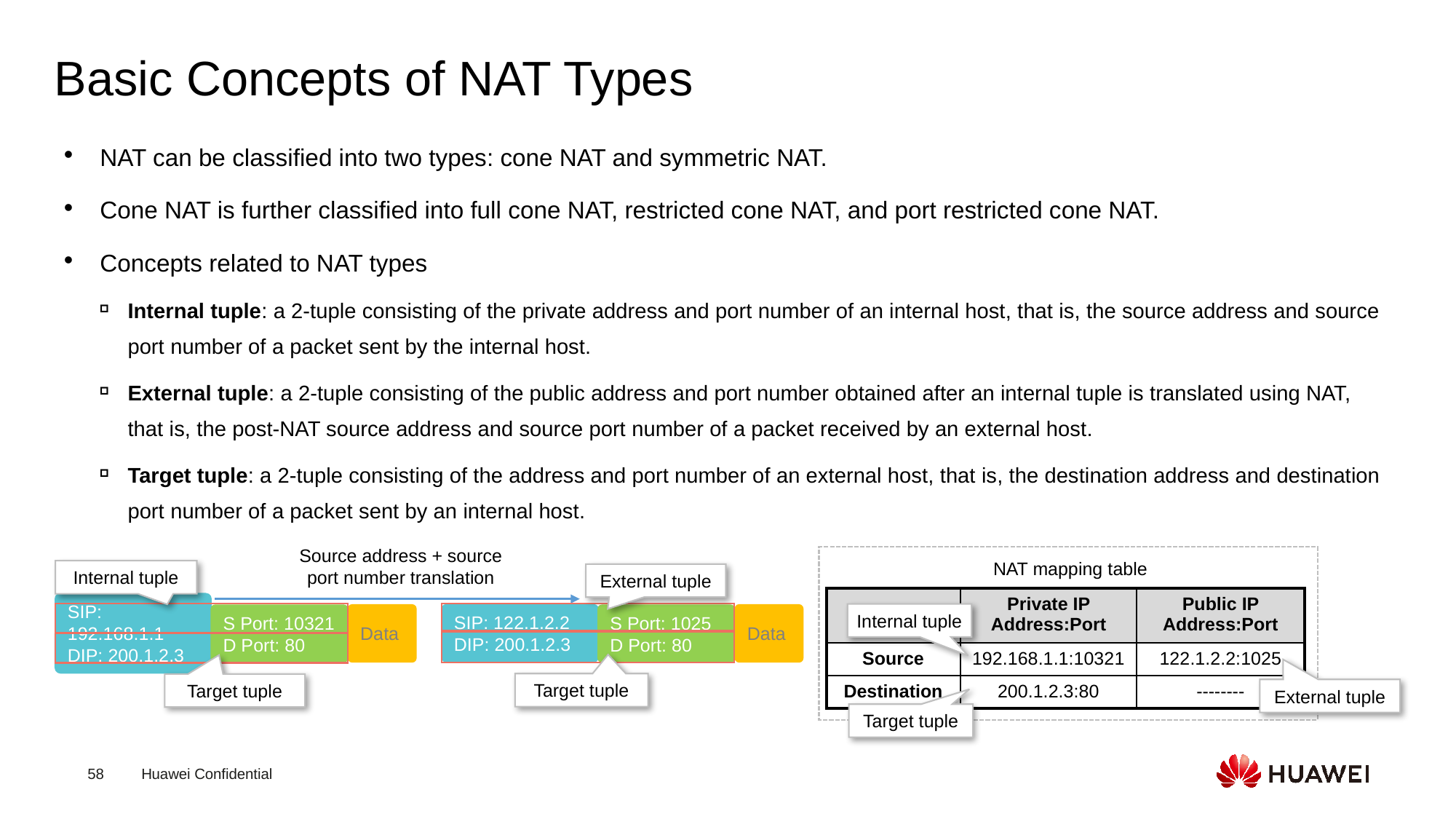

# Basic Concepts of NAT Types
NAT can be classified into two types: cone NAT and symmetric NAT.
Cone NAT is further classified into full cone NAT, restricted cone NAT, and port restricted cone NAT.
Concepts related to NAT types
Internal tuple: a 2-tuple consisting of the private address and port number of an internal host, that is, the source address and source port number of a packet sent by the internal host.
External tuple: a 2-tuple consisting of the public address and port number obtained after an internal tuple is translated using NAT, that is, the post-NAT source address and source port number of a packet received by an external host.
Target tuple: a 2-tuple consisting of the address and port number of an external host, that is, the destination address and destination port number of a packet sent by an internal host.
Source address + source port number translation

NAT mapping table
Internal tuple
External tuple
|  | Private IP Address:Port | Public IP Address:Port |
| --- | --- | --- |
| Source | 192.168.1.1:10321 | 122.1.2.2:1025 |
| Destination | 200.1.2.3:80 | -------- |

Internal tuple
SIP: 192.168.1.1
DIP: 200.1.2.3
S Port: 10321
D Port: 80
Data
SIP: 122.1.2.2
DIP: 200.1.2.3
S Port: 1025
D Port: 80
Data

Target tuple
Target tuple
External tuple
Target tuple